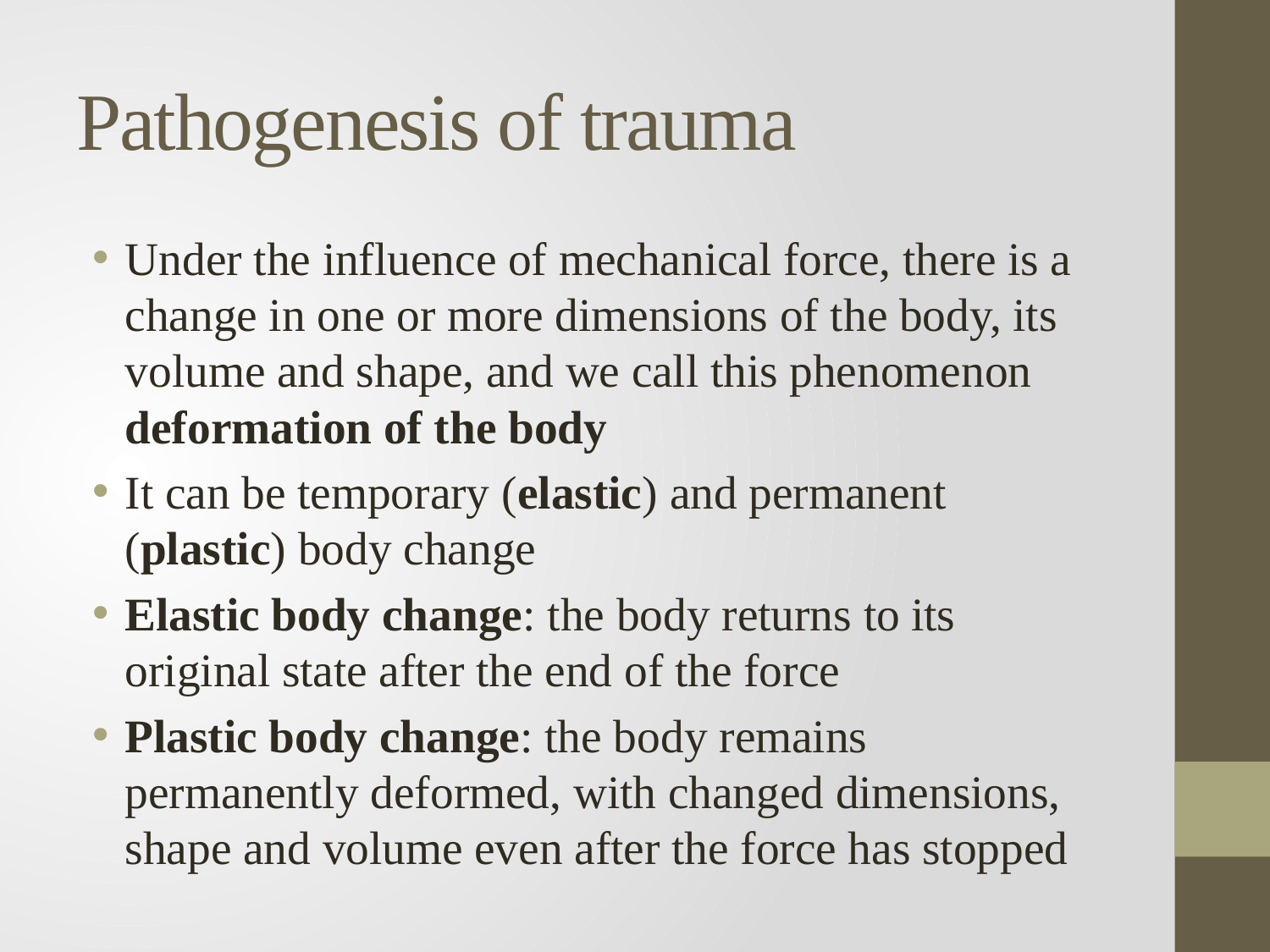

# Pathogenesis of trauma
Under the influence of mechanical force, there is a change in one or more dimensions of the body, its volume and shape, and we call this phenomenon deformation of the body
It can be temporary (elastic) and permanent (plastic) body change
Elastic body change: the body returns to its original state after the end of the force
Plastic body change: the body remains permanently deformed, with changed dimensions, shape and volume even after the force has stopped